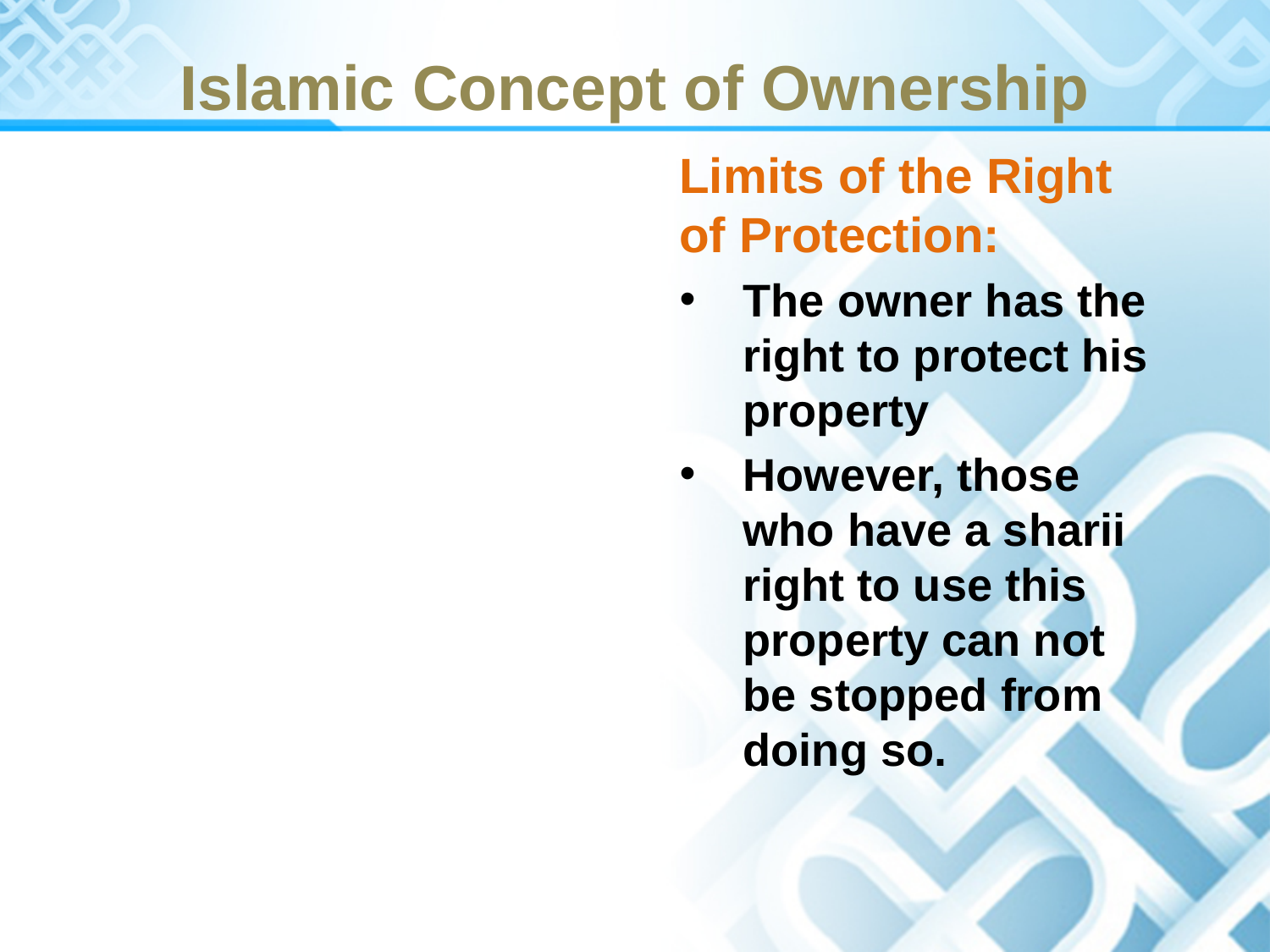

Islamic Concept of Ownership
Limits of the Right of Protection:
The owner has the right to protect his property
However, those who have a sharii right to use this property can not be stopped from doing so.